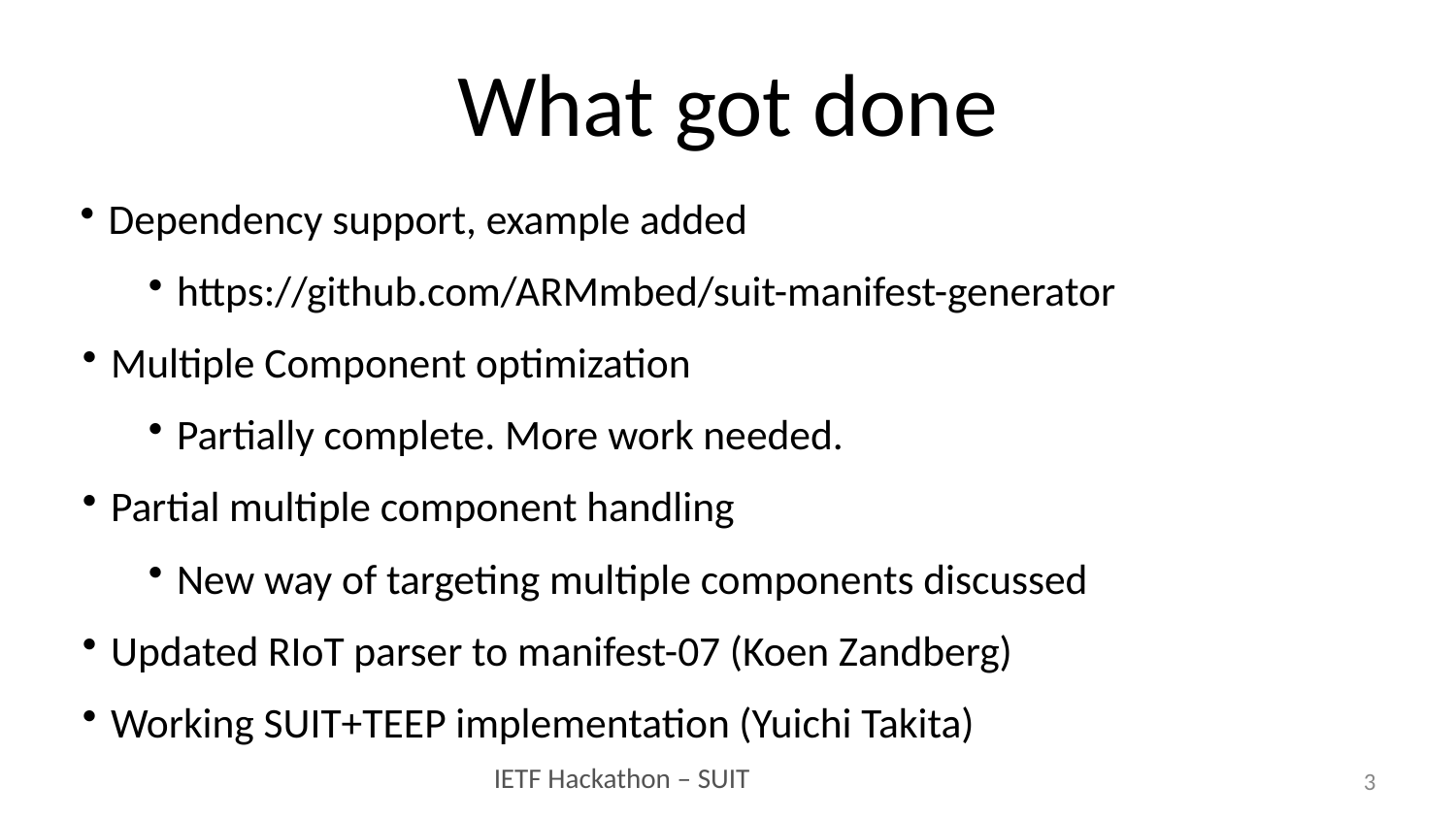

# What got done
Dependency support, example added
https://github.com/ARMmbed/suit-manifest-generator
Multiple Component optimization
Partially complete. More work needed.
Partial multiple component handling
New way of targeting multiple components discussed
Updated RIoT parser to manifest-07 (Koen Zandberg)
Working SUIT+TEEP implementation (Yuichi Takita)
3